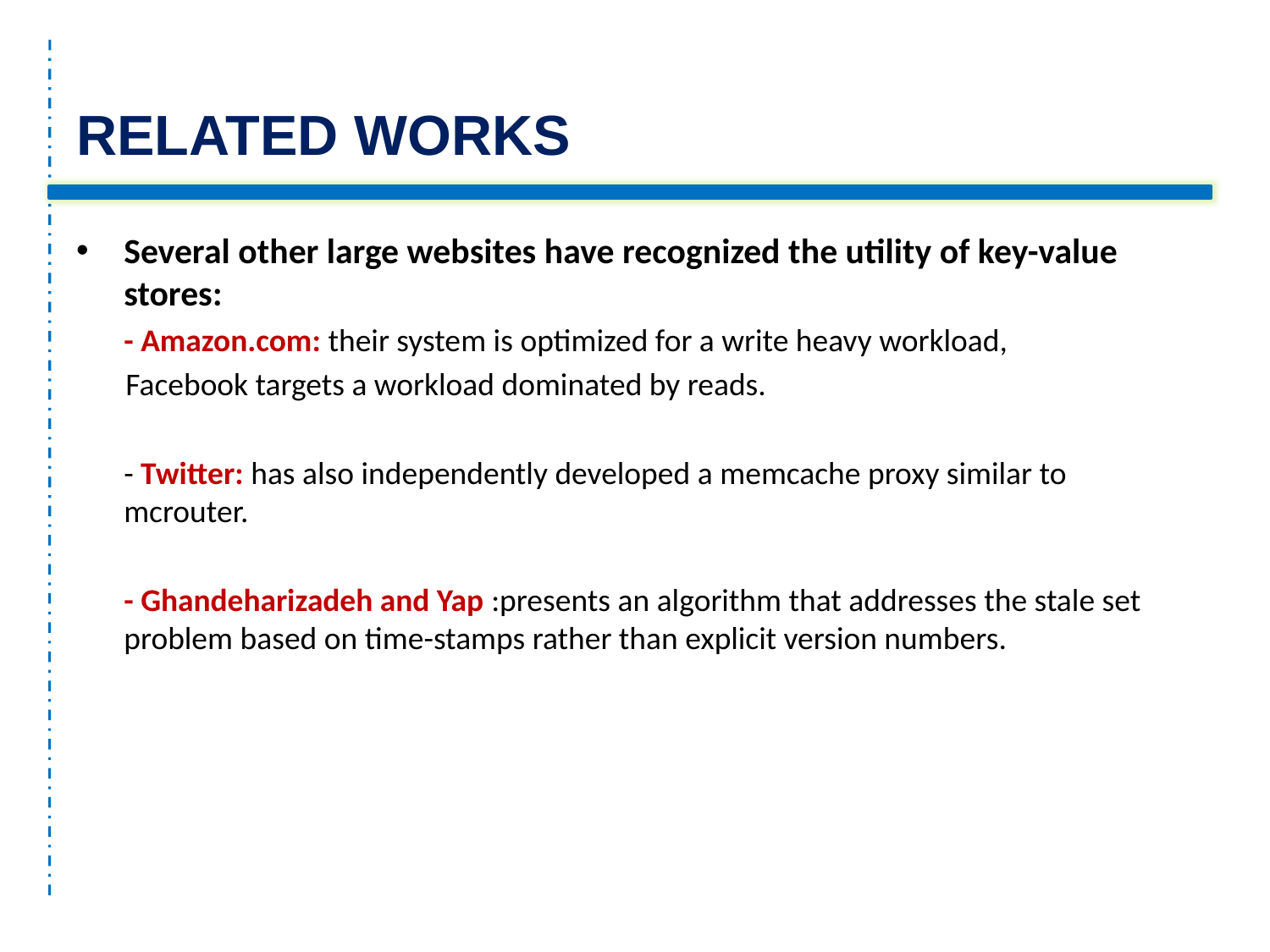

# RELATED WORKS

Several other large websites have recognized the utility of key-value stores:
	- Amazon.com: their system is optimized for a write heavy workload,
Facebook targets a workload dominated by reads.

	- Twitter: has also independently developed a memcache proxy similar to mcrouter.

	- Ghandeharizadeh and Yap :presents an algorithm that addresses the stale set problem based on time-stamps rather than explicit version numbers.